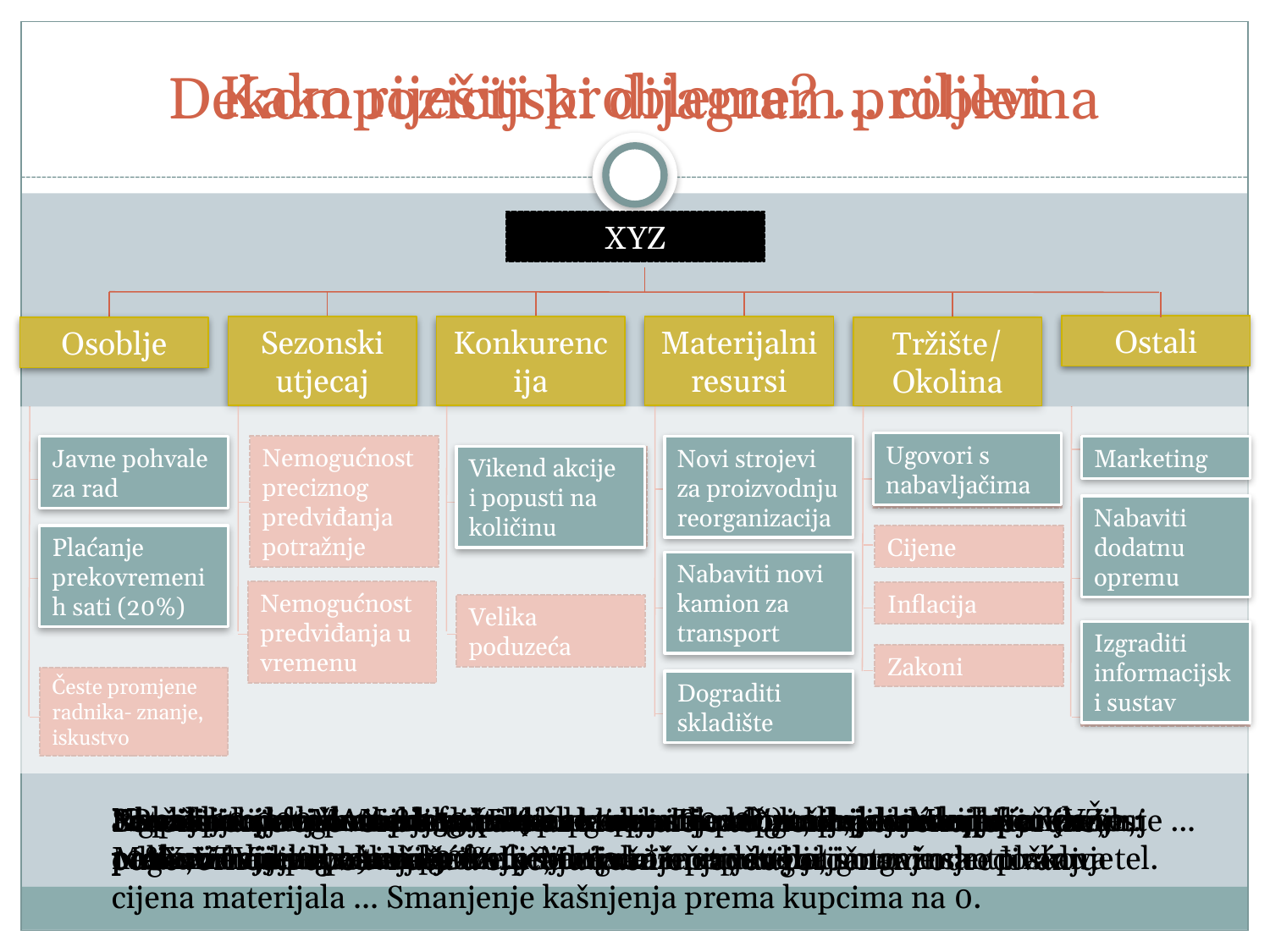

Kako riješiti probleme? ... ciljevi
# Dekompozicijski dijagram problema
XYZ
Ostali
Sezonski utjecaj
Konkurencija
Materijalni resursi
Osoblje
Tržište/ Okolina
Nezadovoljstvo plaćom
Nemogućnost  preciznog predviđanja potražnje
“Strojevi” proizvodnje u sezoni
Kašnjenja u isporuci
Oglašavanje
Mala poduzeća u istoj djelatnosti
Negovoljno informatičke opreme
Konflikti između zaposlenika
Cijene
Star kamion za prijevoz robe kupcima
Nemogućnost  predviđanja u vremenu
Inflacija
Velika poduzeća
Nepostojanje informacij. sustava
Zakoni
Česte promjene radnika- znanje, iskustvo
Veličina skladišta

Ugovori s nabavljačima
Javne pohvale za rad
Novi strojevi za proizvodnju reorganizacija
Marketing
Vikend akcije  i popusti na količinu
Nabaviti dodatnu opremu
Plaćanje prekovremenih sati (20%)
Nabaviti novi kamion za transport
Izgraditi informacijski sustav
Dograditi skladište
Nabavljanje dodatne informatičke opreme: računala, laserski pisač da se poslovi odijele barem po funkcijama...*
Javne pohvale za marljiv  rad; pregovaranje u pridobijanju kupaca kao motiv za sve zaposlenike uz financijsku motivaciju
Ukoliko se javi potreba za prekovremenim radom, prikladno plaćanje prekovremenih sati od 20% ... Motiv za učenje i boljiangažman u radu
Sezonske akcije: vikend, tjedne... – npr. Tjedni gradnje s Mardex-maxom: 10% niže cijene za odabrane proizvode + popusti za gotovinsko plaćanje
Kupnja dodatnih strojeva i alata potrebnih proizvodnji da se djelotvornost proizvodnje poveća za 30%
Novi kamion: MAN 8.153 (E1) ...
Uložiti 10.000 kn u promotivne aktivnosti ... Oglašavanje na radiju (VŽ, MAX,VTV, letci...)
Izgradnja informacijskog sustava s ciljem kvalitetnije obrade informacija, pravovremenog obavješćivanje, dugoročno: uštede, smanjenje troškova tel.
Proširiti površinu skladišta (dobradnja 20x20)...uz povećanje proizvodnje ... eliminiranje   potražnje koja se ne može zadovoljiti
Potpisivanje ugovora o nabavi uz klauzule o točnom vremenu isporuke, odgovornosti dobavljača u slučaju kašnjenja, dugoročnom određivanju cijena materijala ... Smanjenje kašnjenja prema kupcima na 0.